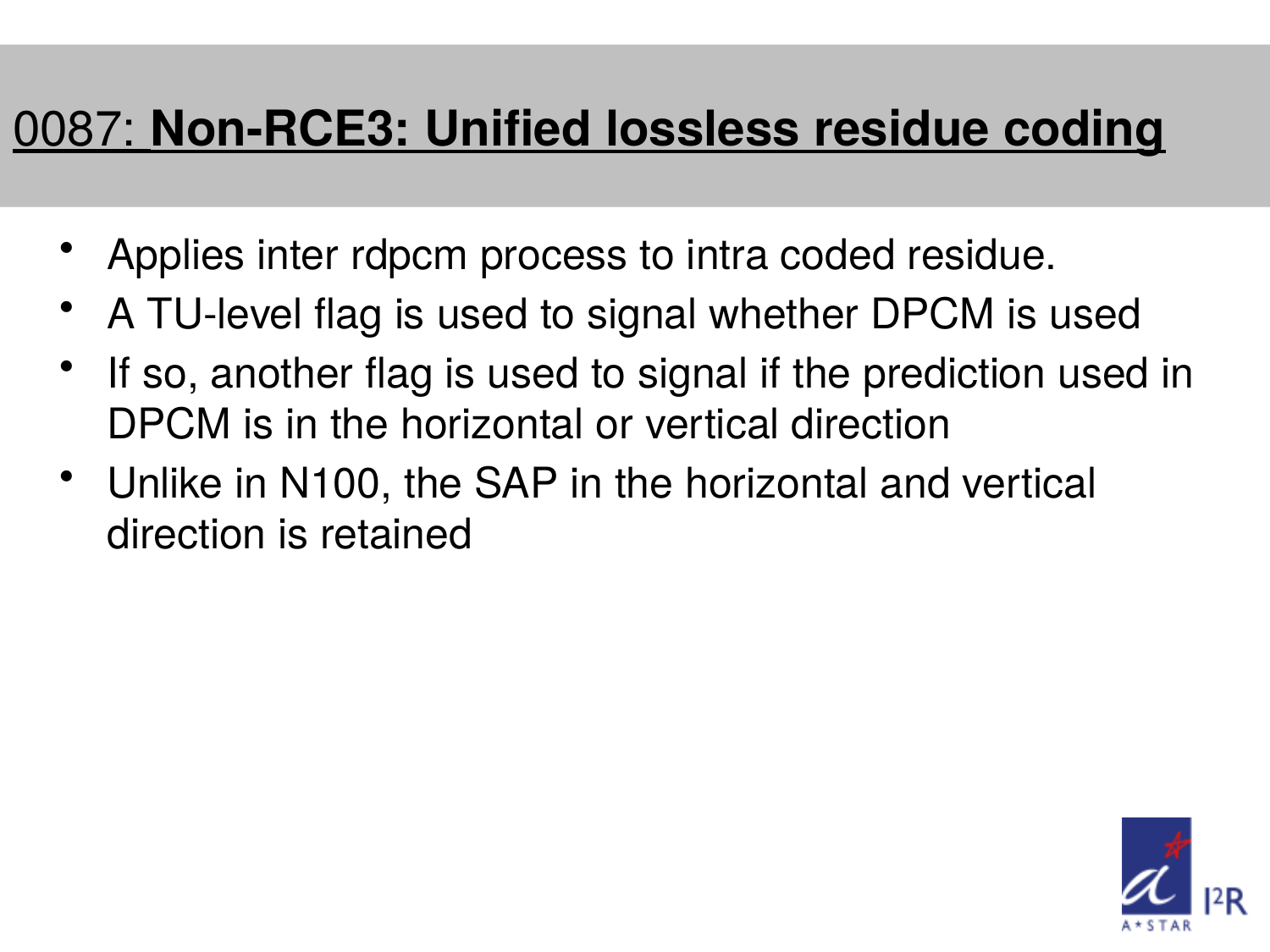

# 0087: Non-RCE3: Unified lossless residue coding
Applies inter rdpcm process to intra coded residue.
A TU-level flag is used to signal whether DPCM is used
If so, another flag is used to signal if the prediction used in DPCM is in the horizontal or vertical direction
Unlike in N100, the SAP in the horizontal and vertical direction is retained